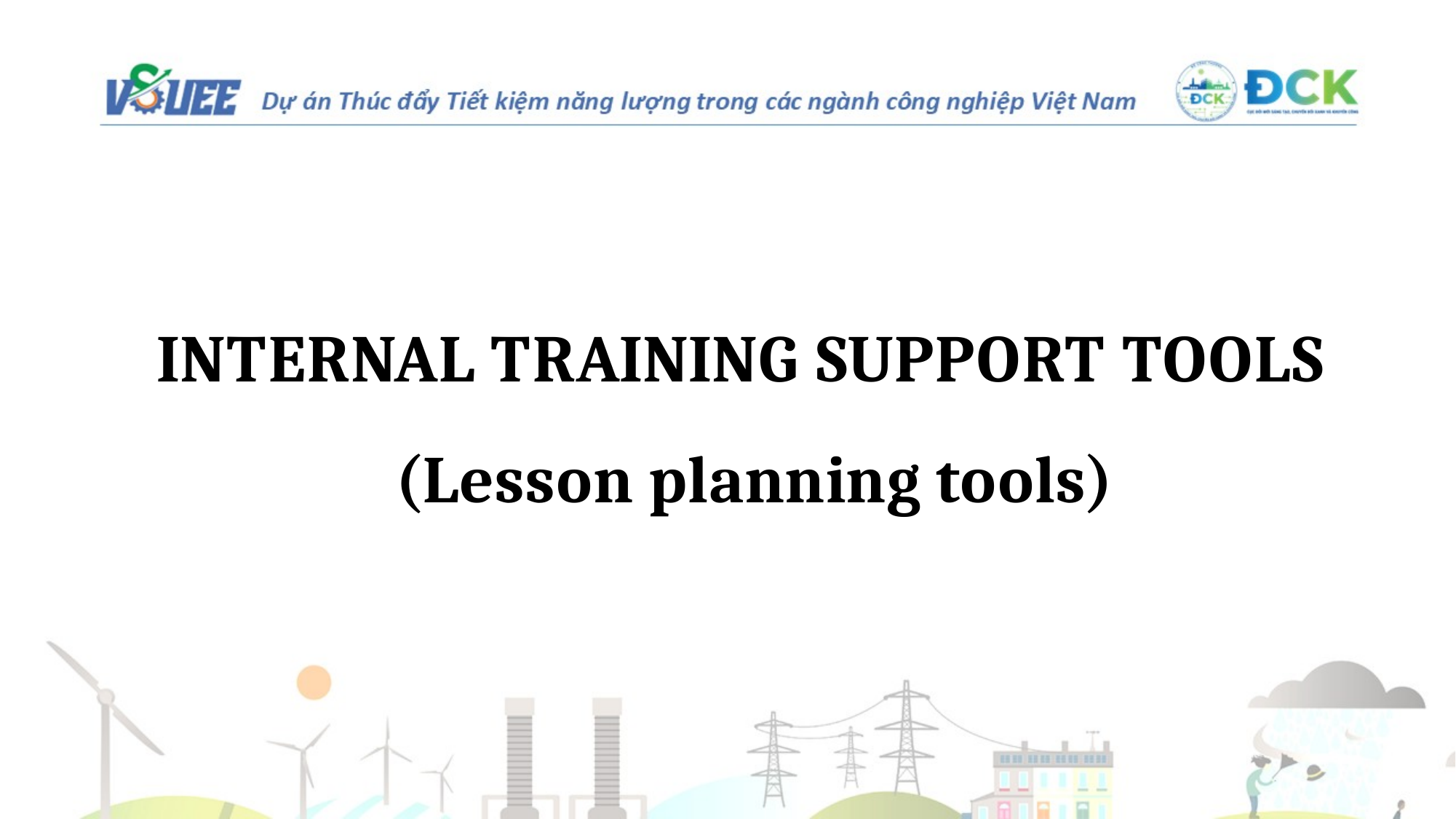

INTERNAL TRAINING SUPPORT TOOLS
(Lesson planning tools)